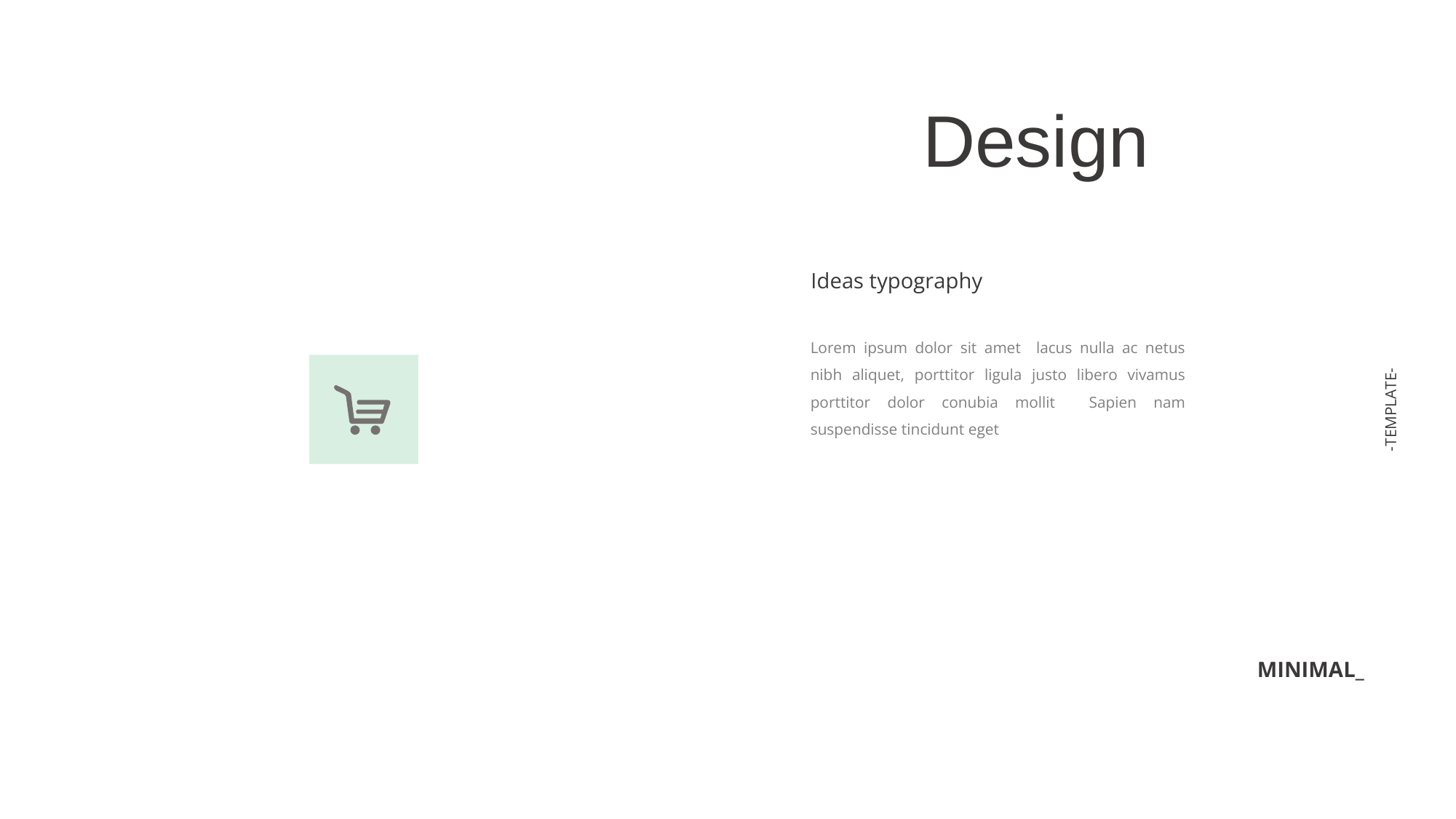

Design
Ideas typography
Lorem ipsum dolor sit amet  lacus nulla ac netus nibh aliquet, porttitor ligula justo libero vivamus porttitor dolor conubia mollit  Sapien nam suspendisse tincidunt eget

-TEMPLATE-

MINIMAL_